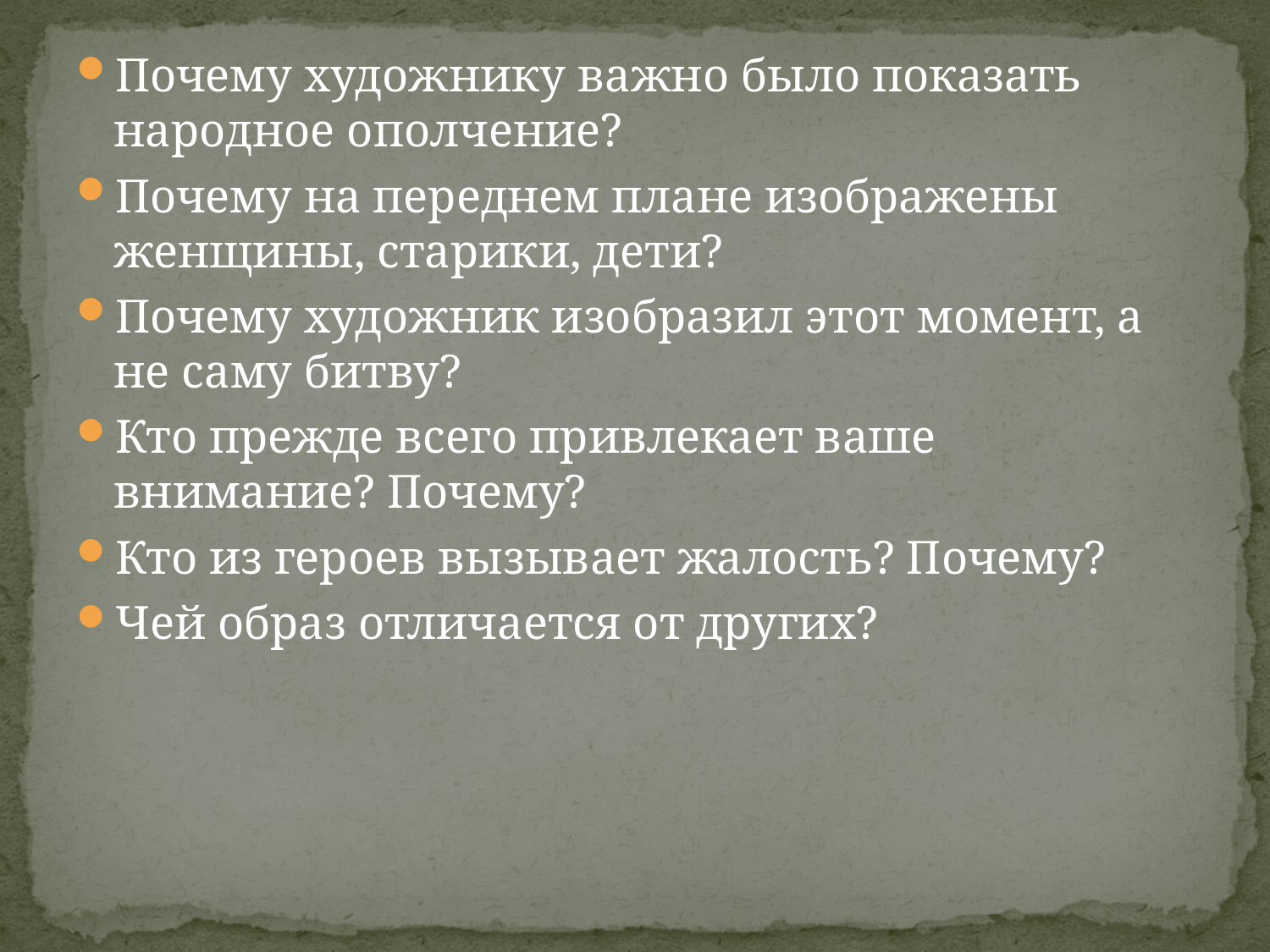

Почему художнику важно было показать народное ополчение?
Почему на переднем плане изображены женщины, старики, дети?
Почему художник изобразил этот момент, а не саму битву?
Кто прежде всего привлекает ваше внимание? Почему?
Кто из героев вызывает жалость? Почему?
Чей образ отличается от других?